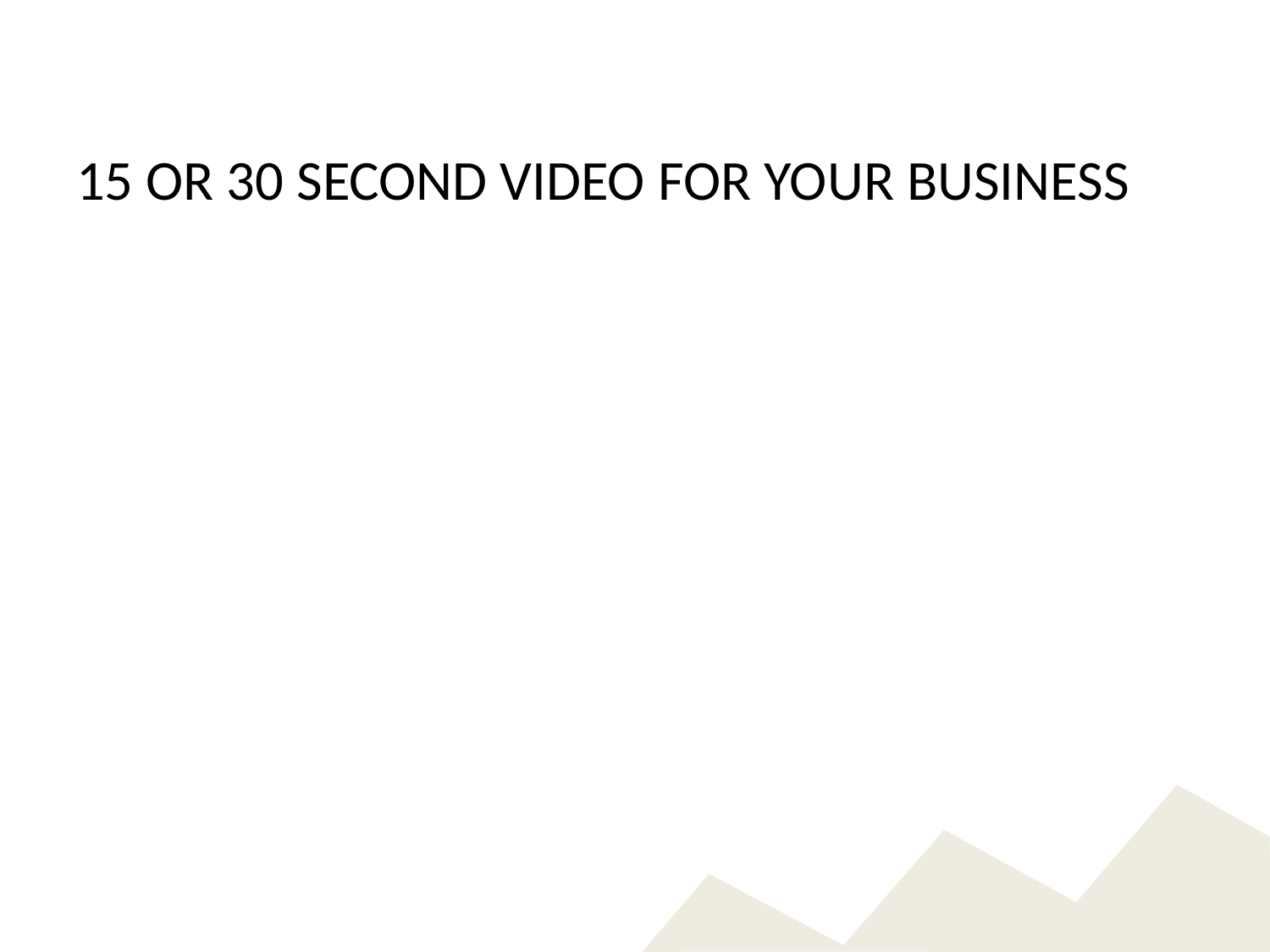

15 OR 30 SECOND VIDEO FOR YOUR BUSINESS